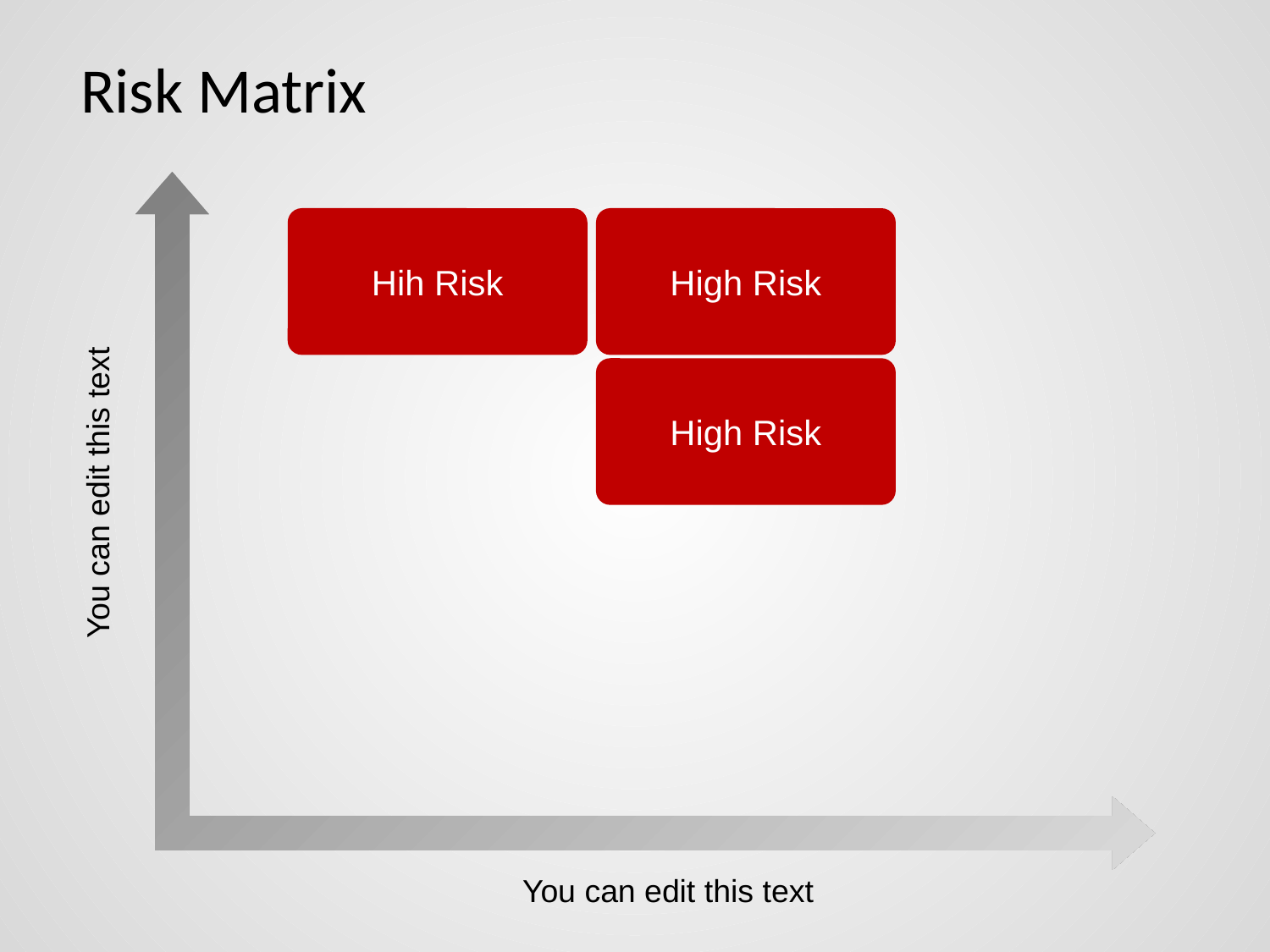

# Risk Matrix

Hih Risk

High Risk

High Risk
You can edit this text
You can edit this text